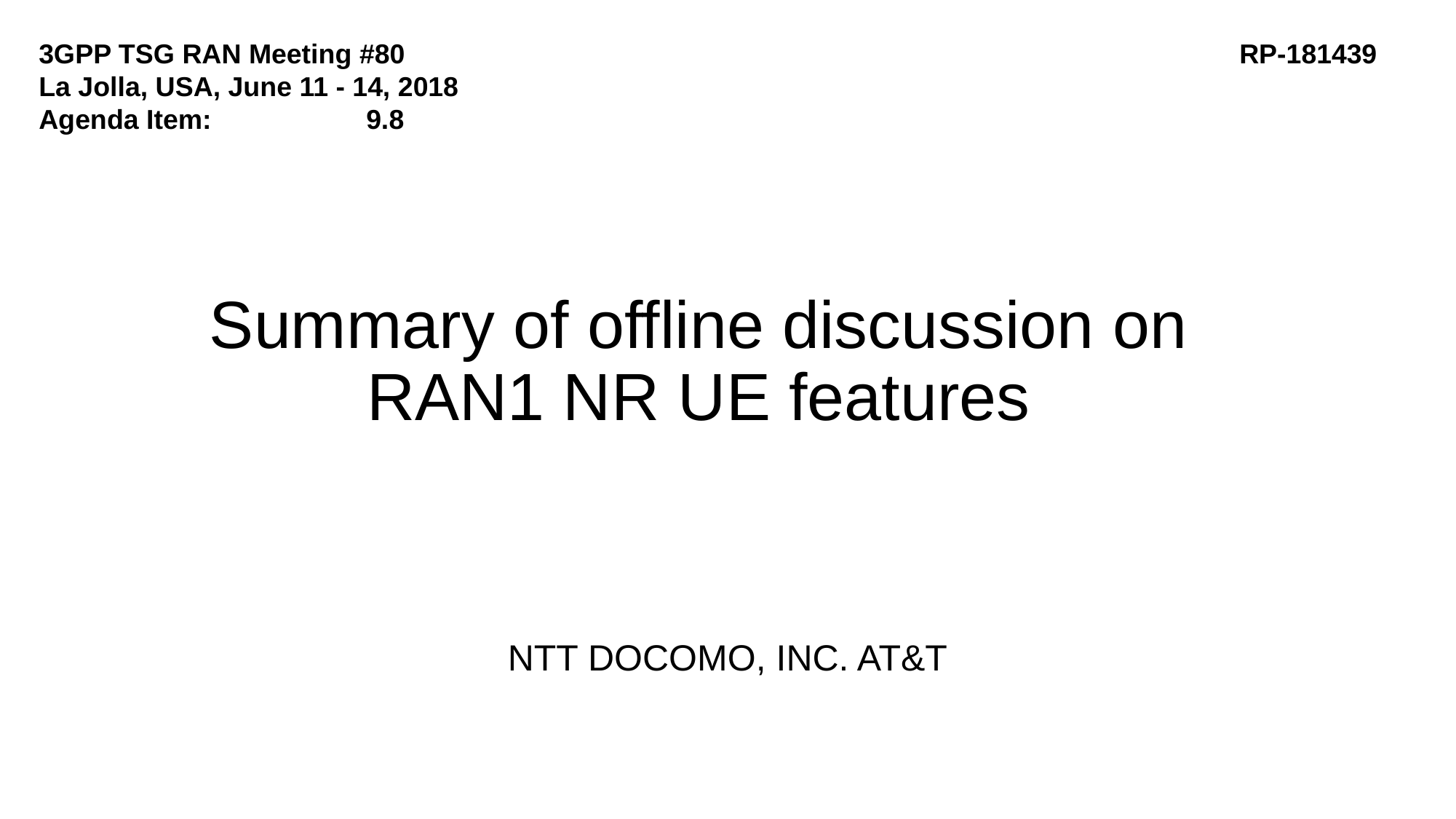

3GPP TSG RAN Meeting #80								RP-181439
La Jolla, USA, June 11 - 14, 2018
Agenda Item:		9.8

# Summary of offline discussion on RAN1 NR UE features
NTT DOCOMO, INC. AT&T